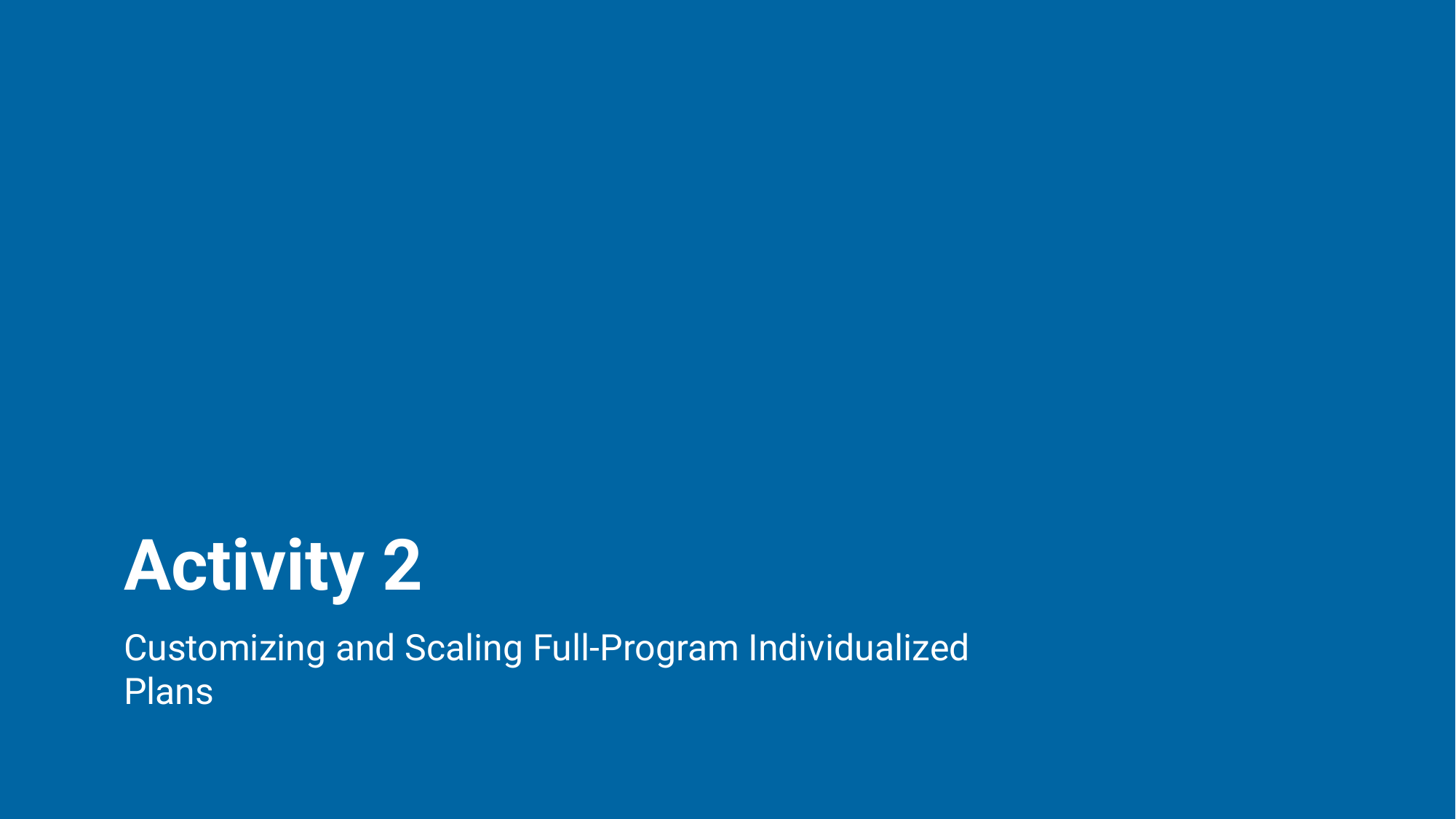

# Activity 2
Customizing and Scaling Full-Program Individualized Plans